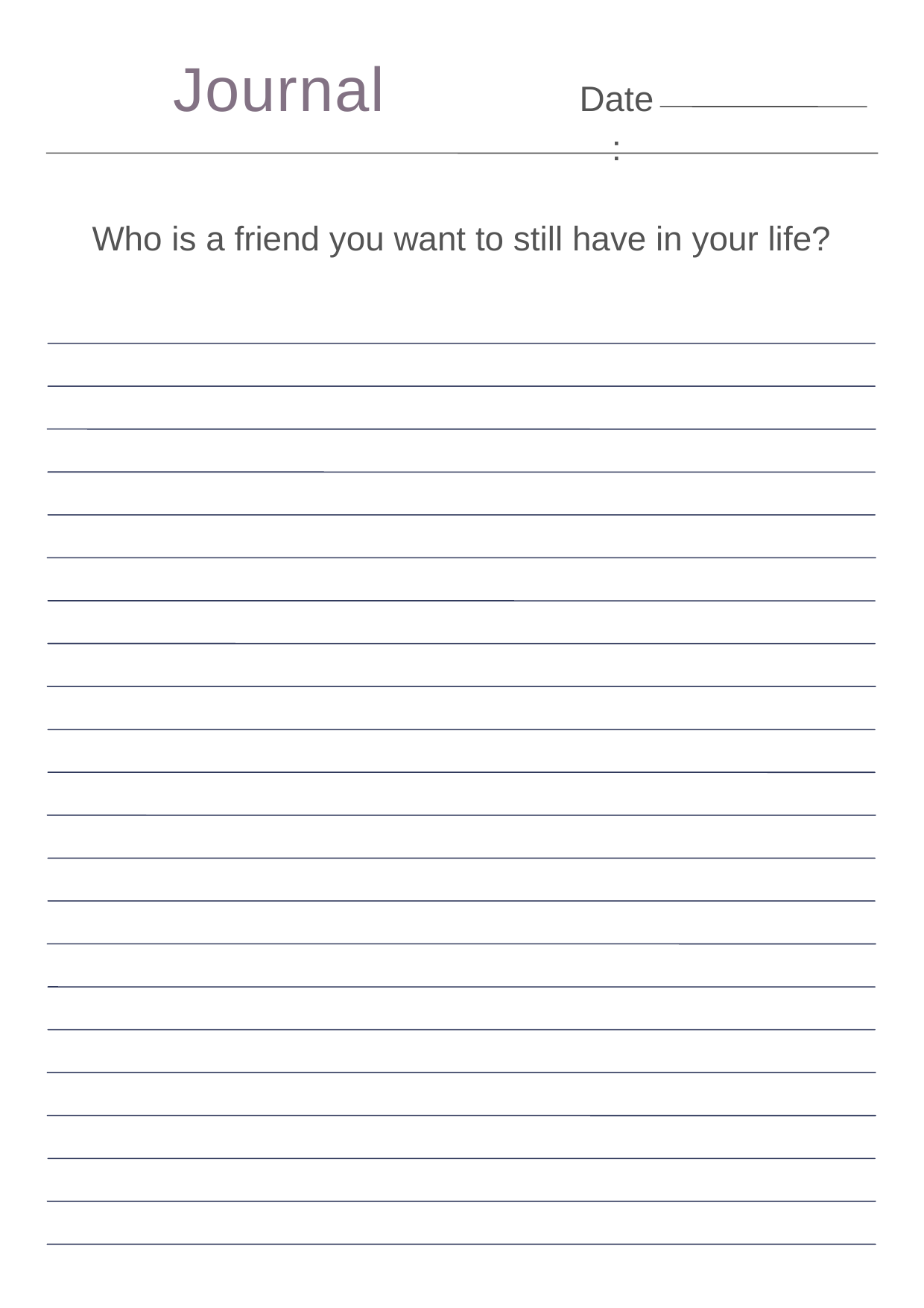

Journal
Date:

Who is a friend you want to still have in your life?